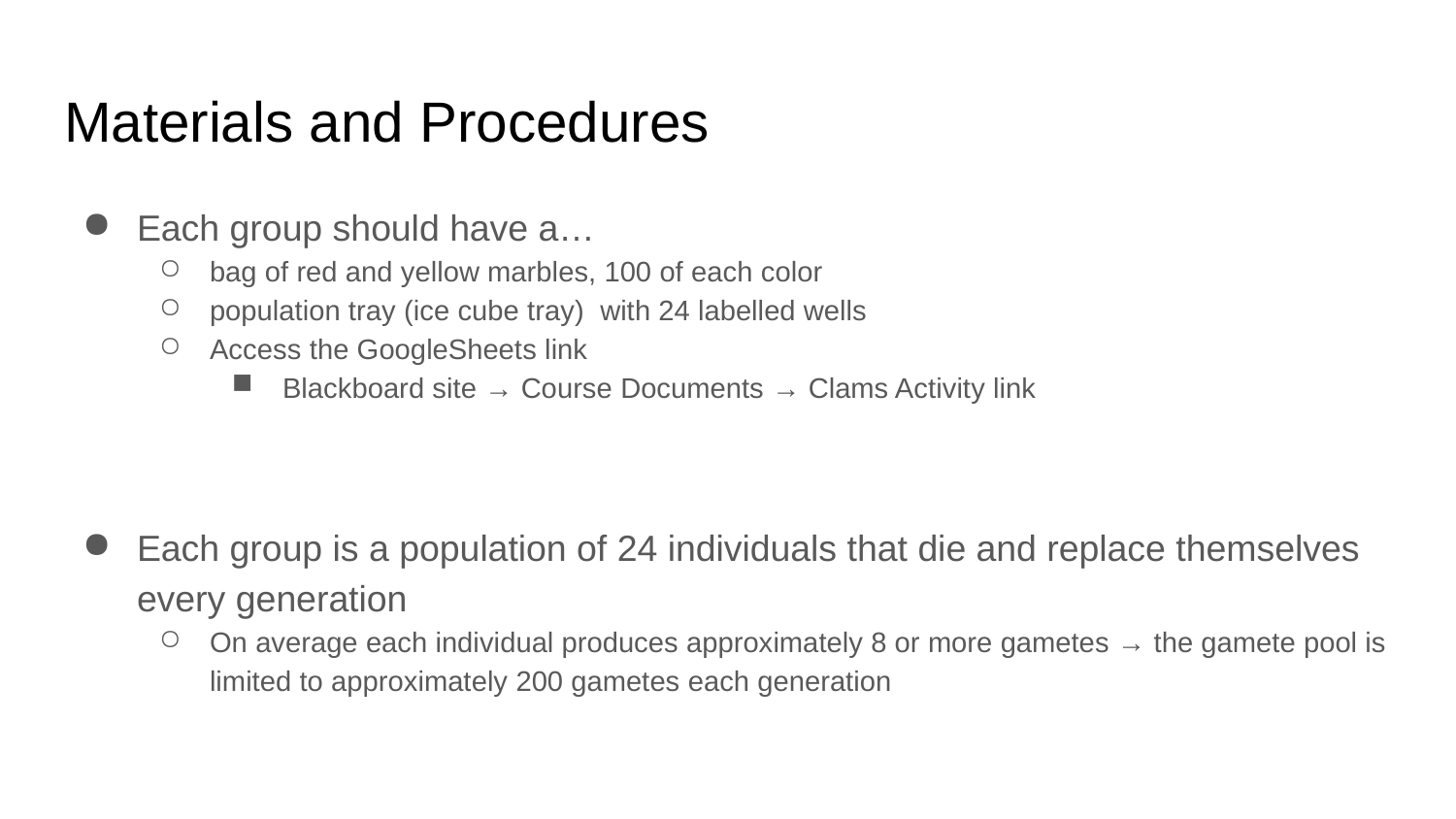

# Materials and Procedures
Each group should have a…
bag of red and yellow marbles, 100 of each color
population tray (ice cube tray)  with 24 labelled wells
Access the GoogleSheets link
Blackboard site → Course Documents → Clams Activity link

Each group is a population of 24 individuals that die and replace themselves every generation
On average each individual produces approximately 8 or more gametes → the gamete pool is limited to approximately 200 gametes each generation